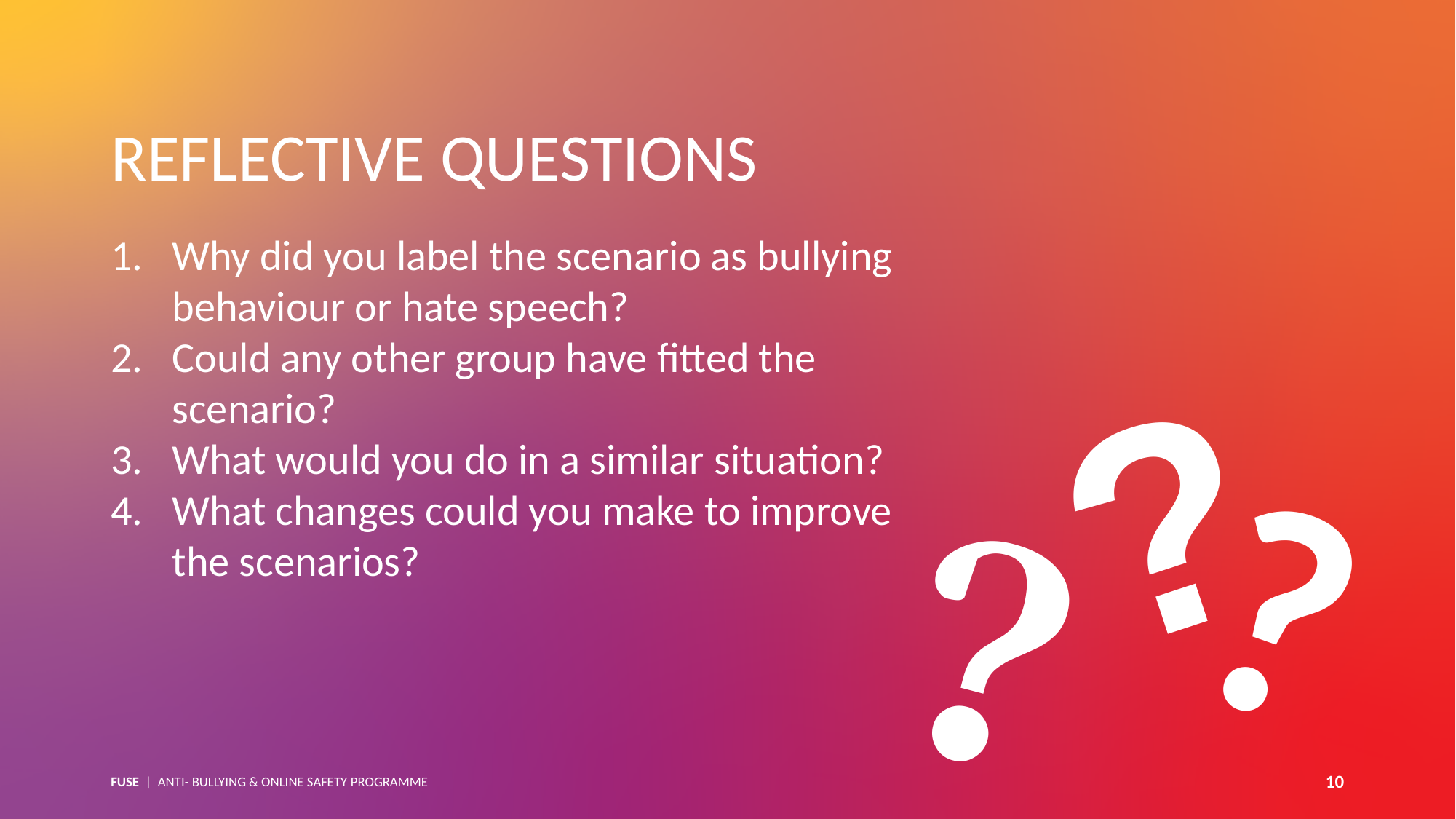

REFLECTIVE QUESTIONS

Why did you label the scenario as bullying behaviour or hate speech?
Could any other group have fitted the scenario?
What would you do in a similar situation?
What changes could you make to improve the scenarios?
?
?
?
FUSE  |  ANTI- BULLYING & ONLINE SAFETY PROGRAMME
10